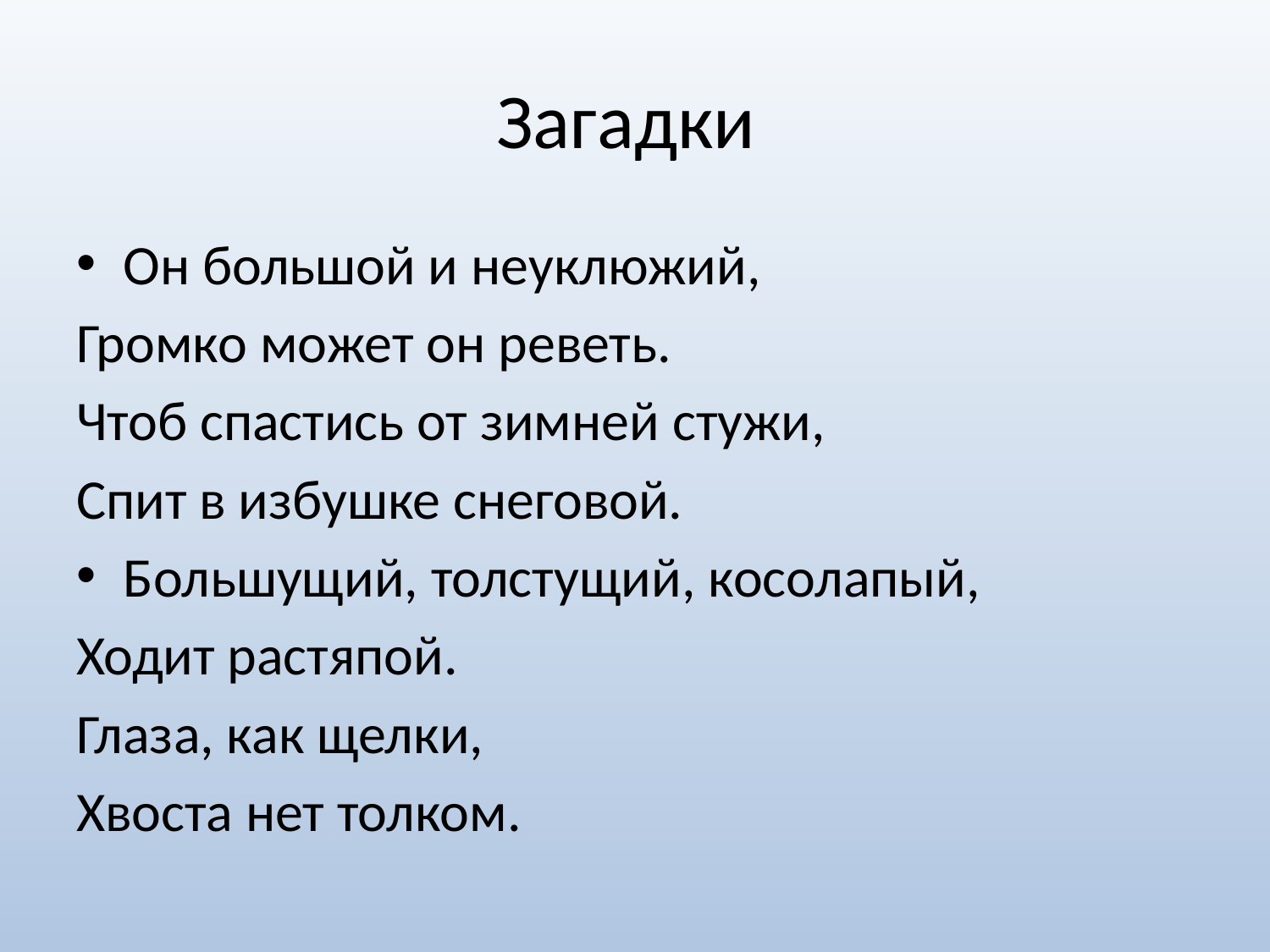

# Загадки
Он большой и неуклюжий,
Громко может он реветь.
Чтоб спастись от зимней стужи,
Спит в избушке снеговой.
Большущий, толстущий, косолапый,
Ходит растяпой.
Глаза, как щелки,
Хвоста нет толком.